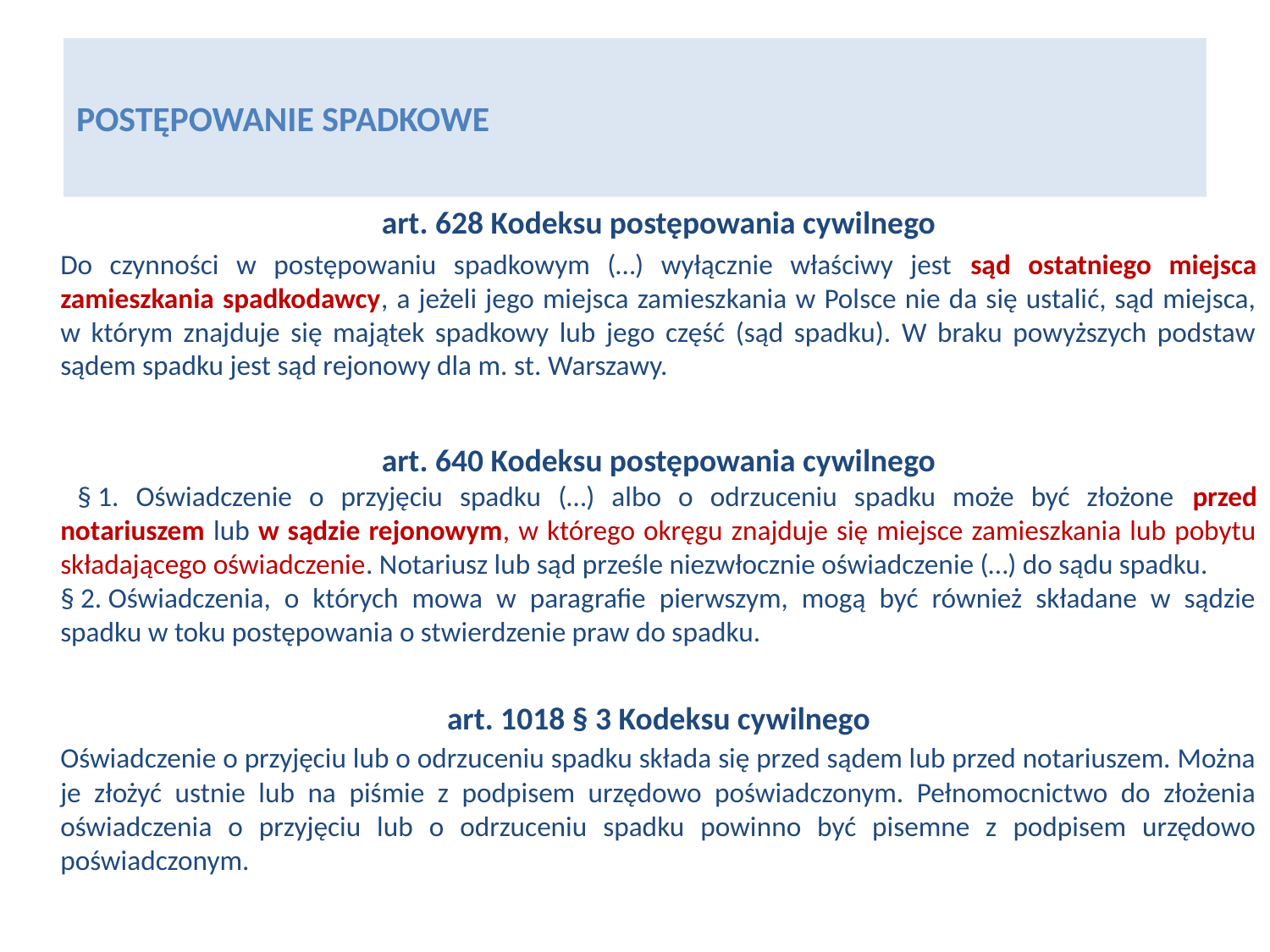

# POSTĘPOWANIE SPADKOWE
	art. 628 Kodeksu postępowania cywilnego
	Do czynności w postępowaniu spadkowym (…) wyłącznie właściwy jest sąd ostatniego miejsca zamieszkania spadkodawcy, a jeżeli jego miejsca zamieszkania w Polsce nie da się ustalić, sąd miejsca,
w którym znajduje się majątek spadkowy lub jego część (sąd spadku). W braku powyższych podstaw sądem spadku jest sąd rejonowy dla m. st. Warszawy.

	art. 640 Kodeksu postępowania cywilnego
	 § 1. Oświadczenie o przyjęciu spadku (…) albo o odrzuceniu spadku może być złożone przed notariuszem lub w sądzie rejonowym, w którego okręgu znajduje się miejsce zamieszkania lub pobytu składającego oświadczenie. Notariusz lub sąd prześle niezwłocznie oświadczenie (…) do sądu spadku.
	§ 2. Oświadczenia, o których mowa w paragrafie pierwszym, mogą być również składane w sądzie spadku w toku postępowania o stwierdzenie praw do spadku.

	art. 1018 § 3 Kodeksu cywilnego
	Oświadczenie o przyjęciu lub o odrzuceniu spadku składa się przed sądem lub przed notariuszem. Można je złożyć ustnie lub na piśmie z podpisem urzędowo poświadczonym. Pełnomocnictwo do złożenia oświadczenia o przyjęciu lub o odrzuceniu spadku powinno być pisemne z podpisem urzędowo poświadczonym.